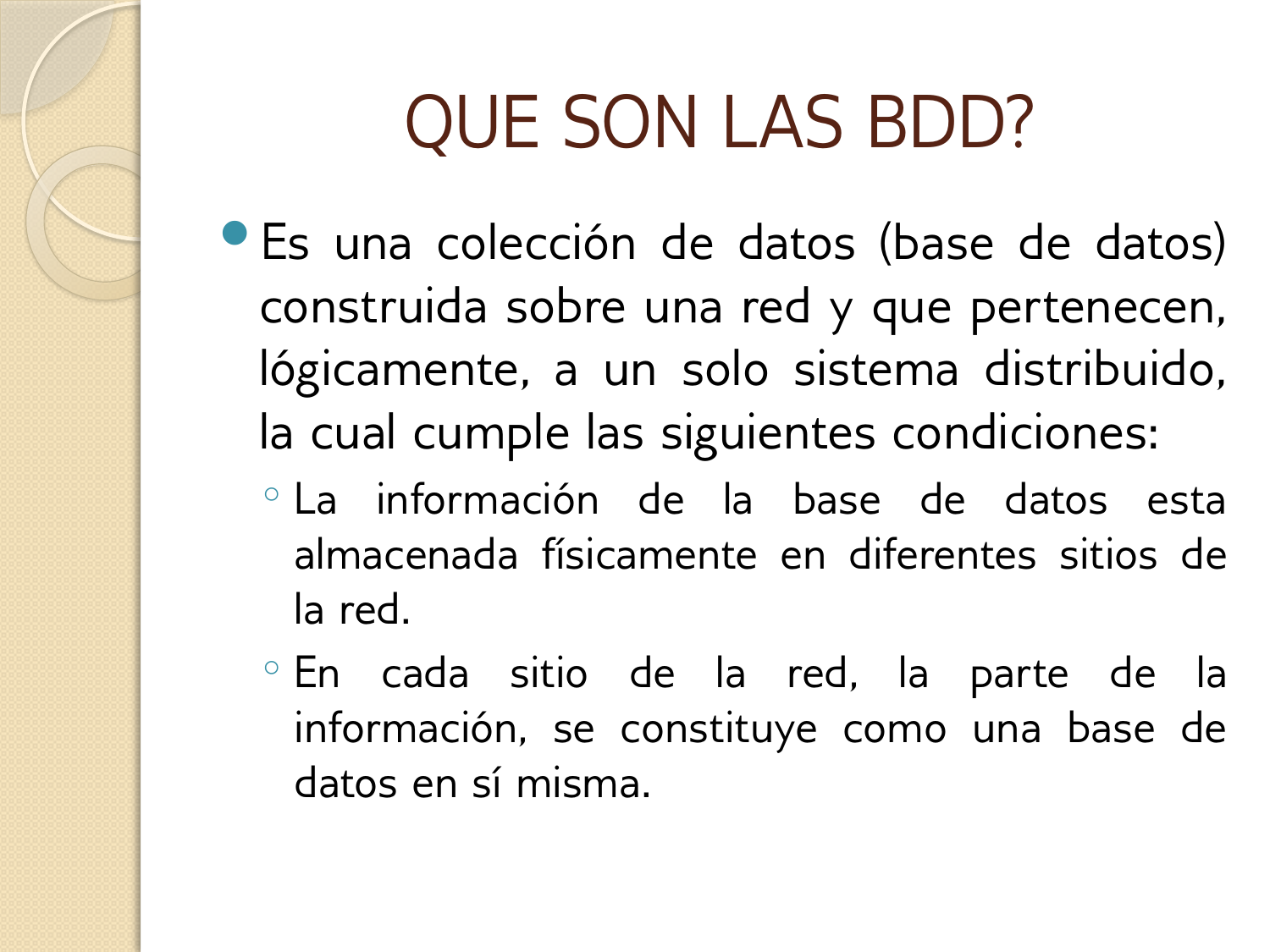

# QUE SON LAS BDD?
Es una colección de datos (base de datos) construida sobre una red y que pertenecen, lógicamente, a un solo sistema distribuido, la cual cumple las siguientes condiciones:
La información de la base de datos esta almacenada físicamente en diferentes sitios de la red.
En cada sitio de la red, la parte de la información, se constituye como una base de datos en sí misma.